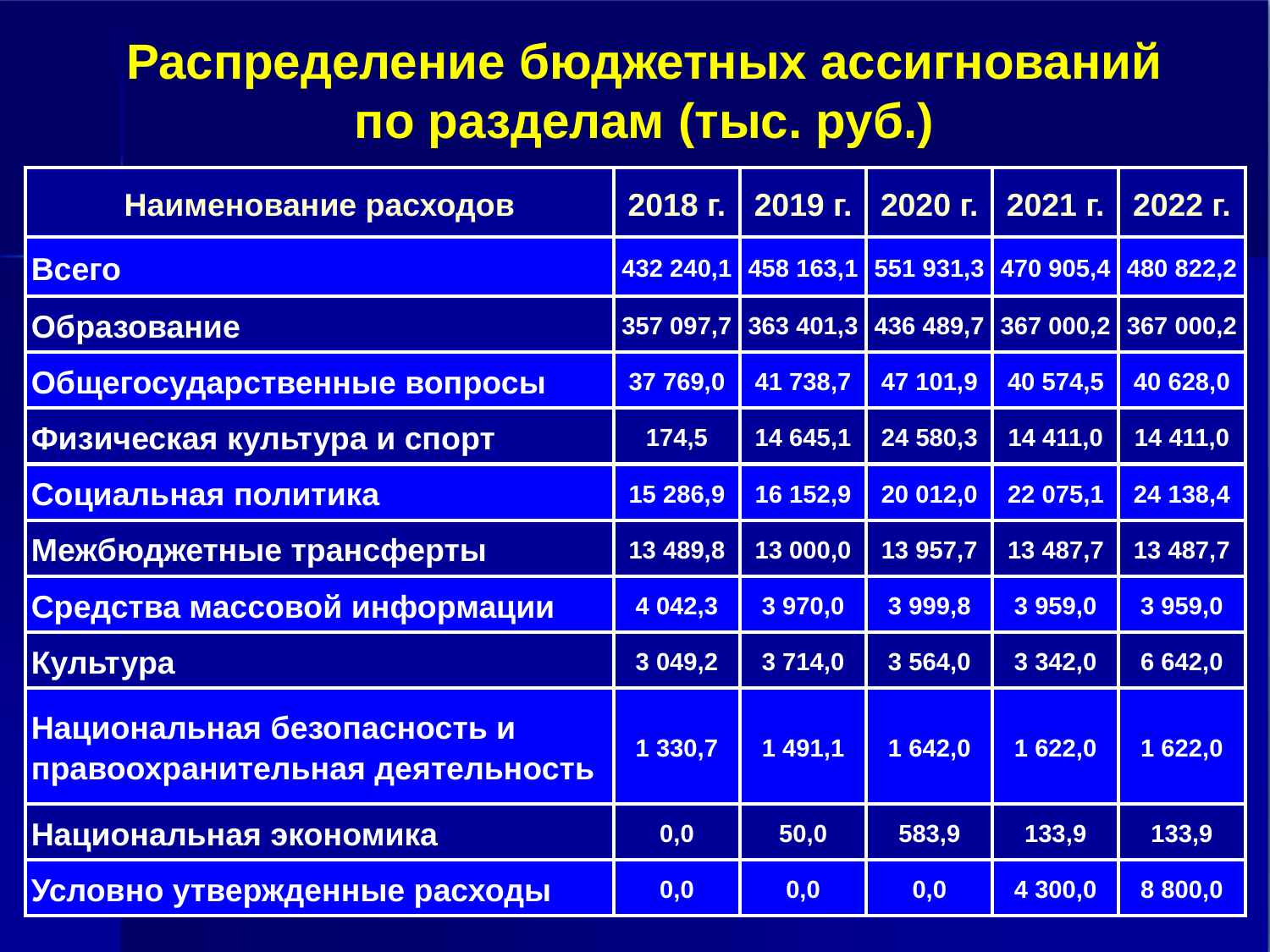

Распределение бюджетных ассигнований по разделам (тыс. руб.)
| Наименование расходов | 2018 г. | 2019 г. | 2020 г. | 2021 г. | 2022 г. |
| --- | --- | --- | --- | --- | --- |
| Всего | 432 240,1 | 458 163,1 | 551 931,3 | 470 905,4 | 480 822,2 |
| Образование | 357 097,7 | 363 401,3 | 436 489,7 | 367 000,2 | 367 000,2 |
| Общегосударственные вопросы | 37 769,0 | 41 738,7 | 47 101,9 | 40 574,5 | 40 628,0 |
| Физическая культура и спорт | 174,5 | 14 645,1 | 24 580,3 | 14 411,0 | 14 411,0 |
| Социальная политика | 15 286,9 | 16 152,9 | 20 012,0 | 22 075,1 | 24 138,4 |
| Межбюджетные трансферты | 13 489,8 | 13 000,0 | 13 957,7 | 13 487,7 | 13 487,7 |
| Средства массовой информации | 4 042,3 | 3 970,0 | 3 999,8 | 3 959,0 | 3 959,0 |
| Культура | 3 049,2 | 3 714,0 | 3 564,0 | 3 342,0 | 6 642,0 |
| Национальная безопасность и правоохранительная деятельность | 1 330,7 | 1 491,1 | 1 642,0 | 1 622,0 | 1 622,0 |
| Национальная экономика | 0,0 | 50,0 | 583,9 | 133,9 | 133,9 |
| Условно утвержденные расходы | 0,0 | 0,0 | 0,0 | 4 300,0 | 8 800,0 |